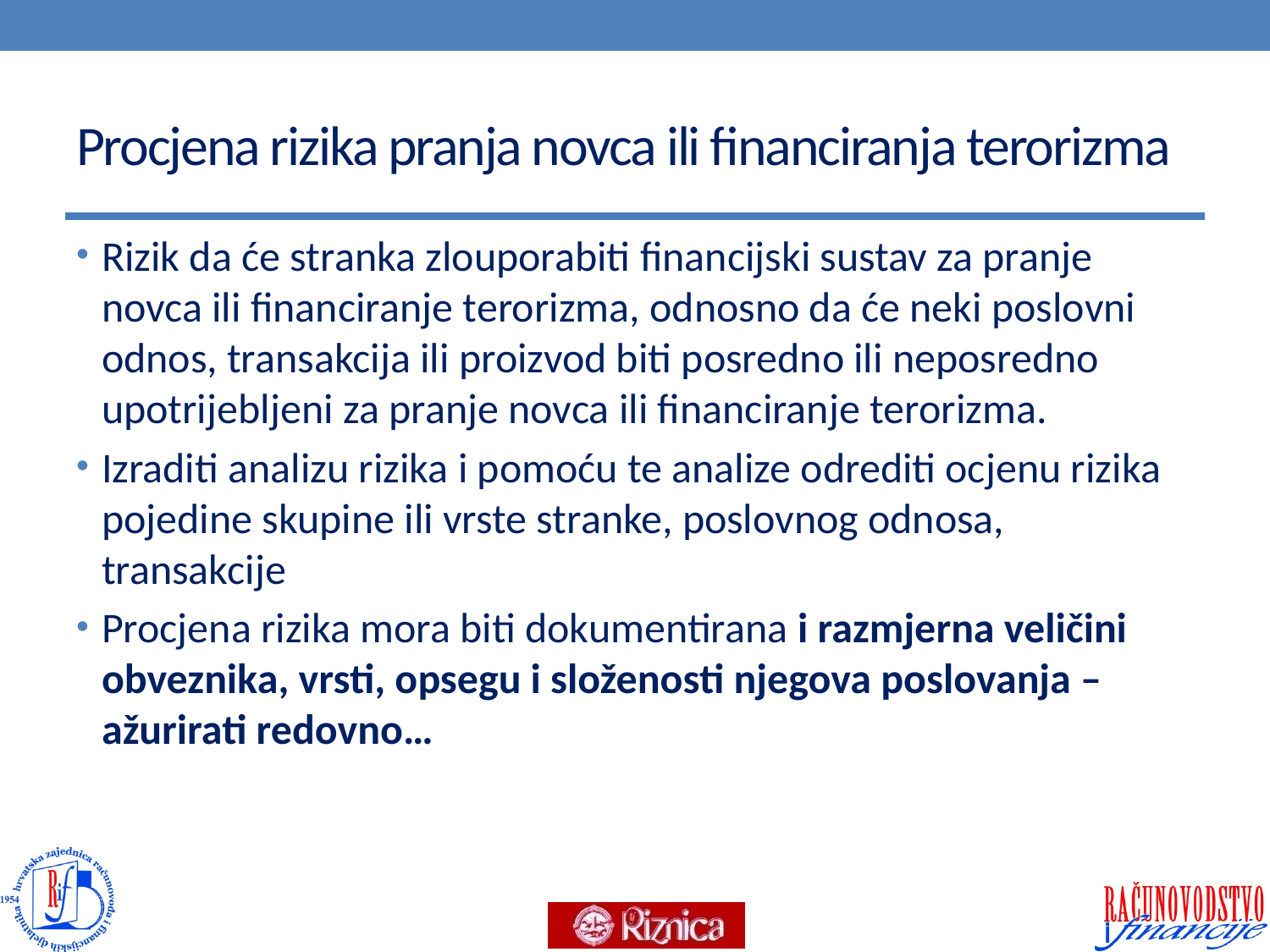

# Procjena rizika pranja novca ili financiranja terorizma
Rizik da će stranka zlouporabiti financijski sustav za pranje novca ili financiranje terorizma, odnosno da će neki poslovni odnos, transakcija ili proizvod biti posredno ili neposredno upotrijebljeni za pranje novca ili financiranje terorizma.
Izraditi analizu rizika i pomoću te analize odrediti ocjenu rizika pojedine skupine ili vrste stranke, poslovnog odnosa, transakcije
Procjena rizika mora biti dokumentirana i razmjerna veličini obveznika, vrsti, opsegu i složenosti njegova poslovanja – ažurirati redovno…